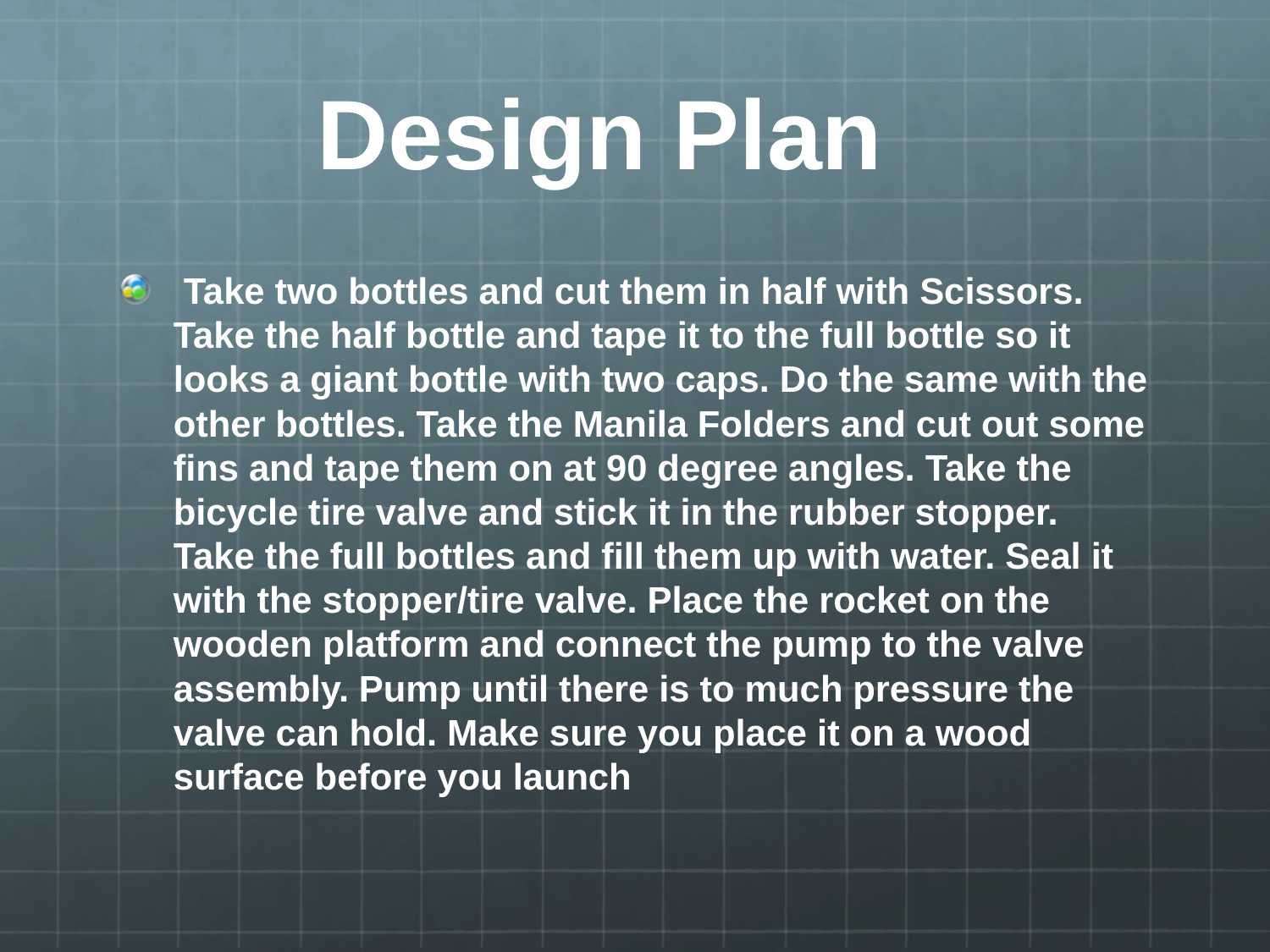

# Design Plan
 Take two bottles and cut them in half with Scissors. Take the half bottle and tape it to the full bottle so it looks a giant bottle with two caps. Do the same with the other bottles. Take the Manila Folders and cut out some fins and tape them on at 90 degree angles. Take the bicycle tire valve and stick it in the rubber stopper. Take the full bottles and fill them up with water. Seal it with the stopper/tire valve. Place the rocket on the wooden platform and connect the pump to the valve assembly. Pump until there is to much pressure the valve can hold. Make sure you place it on a wood surface before you launch